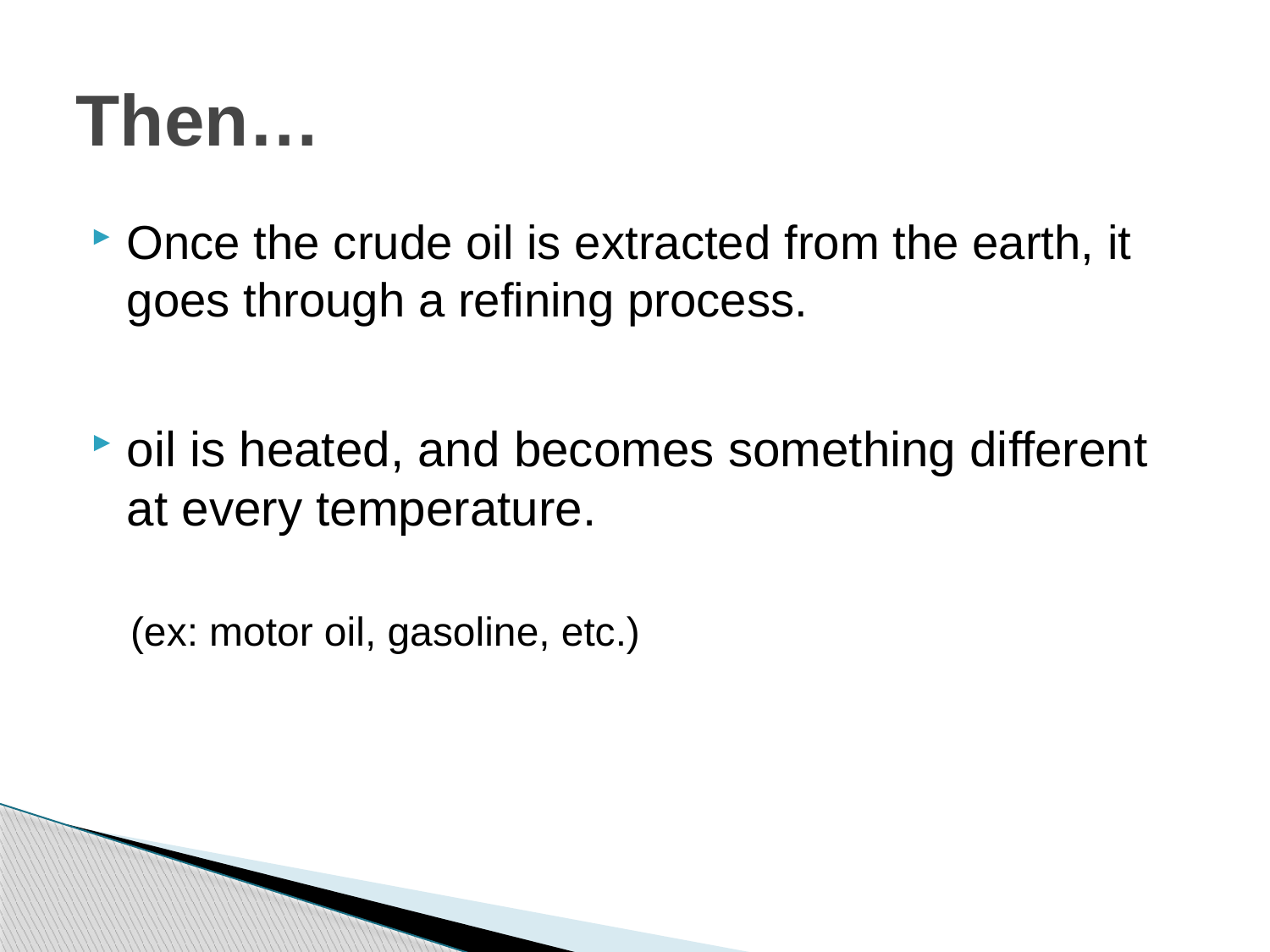

# Then…
Once the crude oil is extracted from the earth, it goes through a refining process.

oil is heated, and becomes something different at every temperature.

(ex: motor oil, gasoline, etc.)